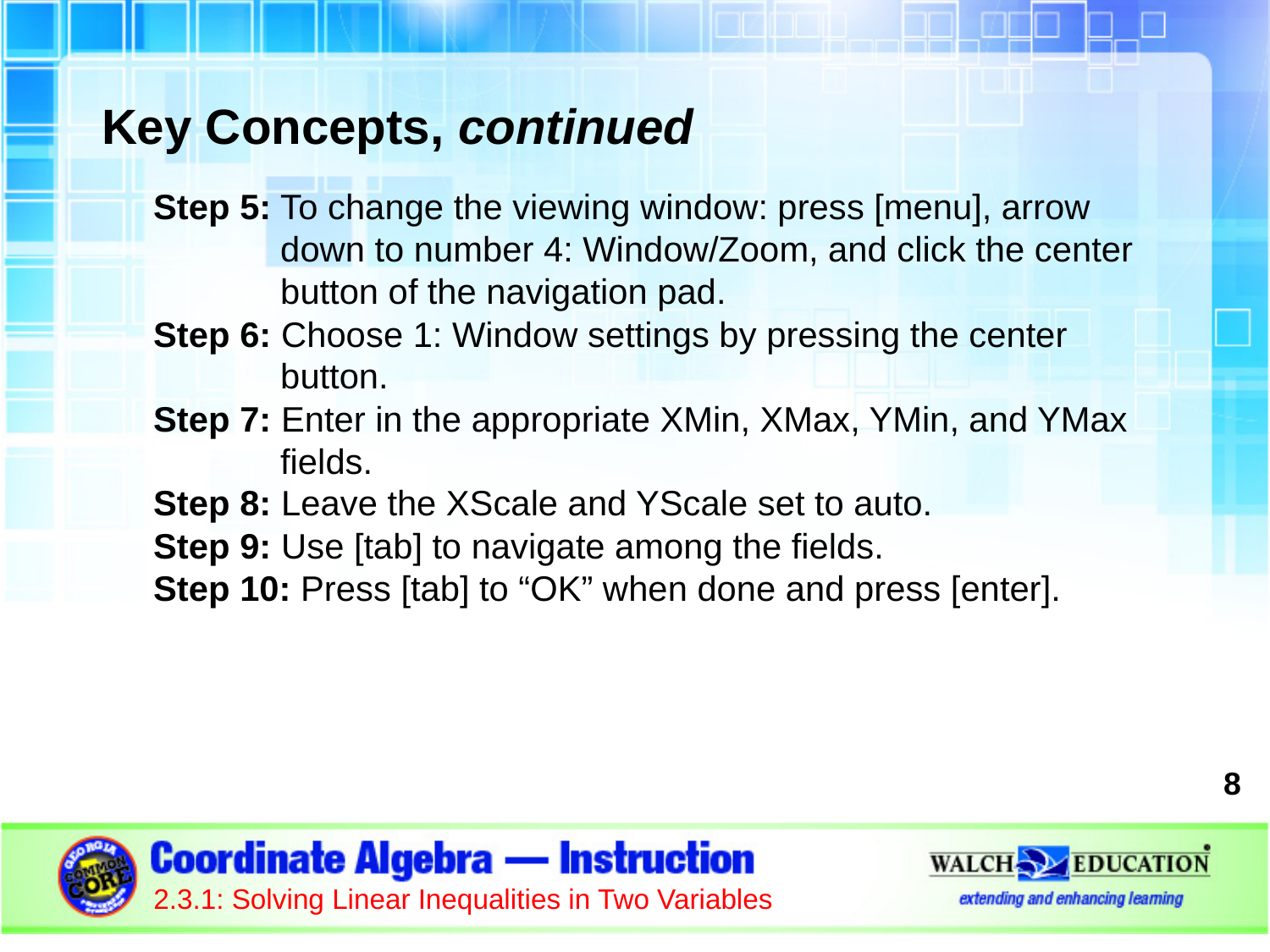

Key Concepts, continued
Step 5: To change the viewing window: press [menu], arrow down to number 4: Window/Zoom, and click the center button of the navigation pad.
Step 6: Choose 1: Window settings by pressing the center button.
Step 7: Enter in the appropriate XMin, XMax, YMin, and YMax fields.
Step 8: Leave the XScale and YScale set to auto.
Step 9: Use [tab] to navigate among the fields.
Step 10: Press [tab] to “OK” when done and press [enter].
8
2.3.1: Solving Linear Inequalities in Two Variables